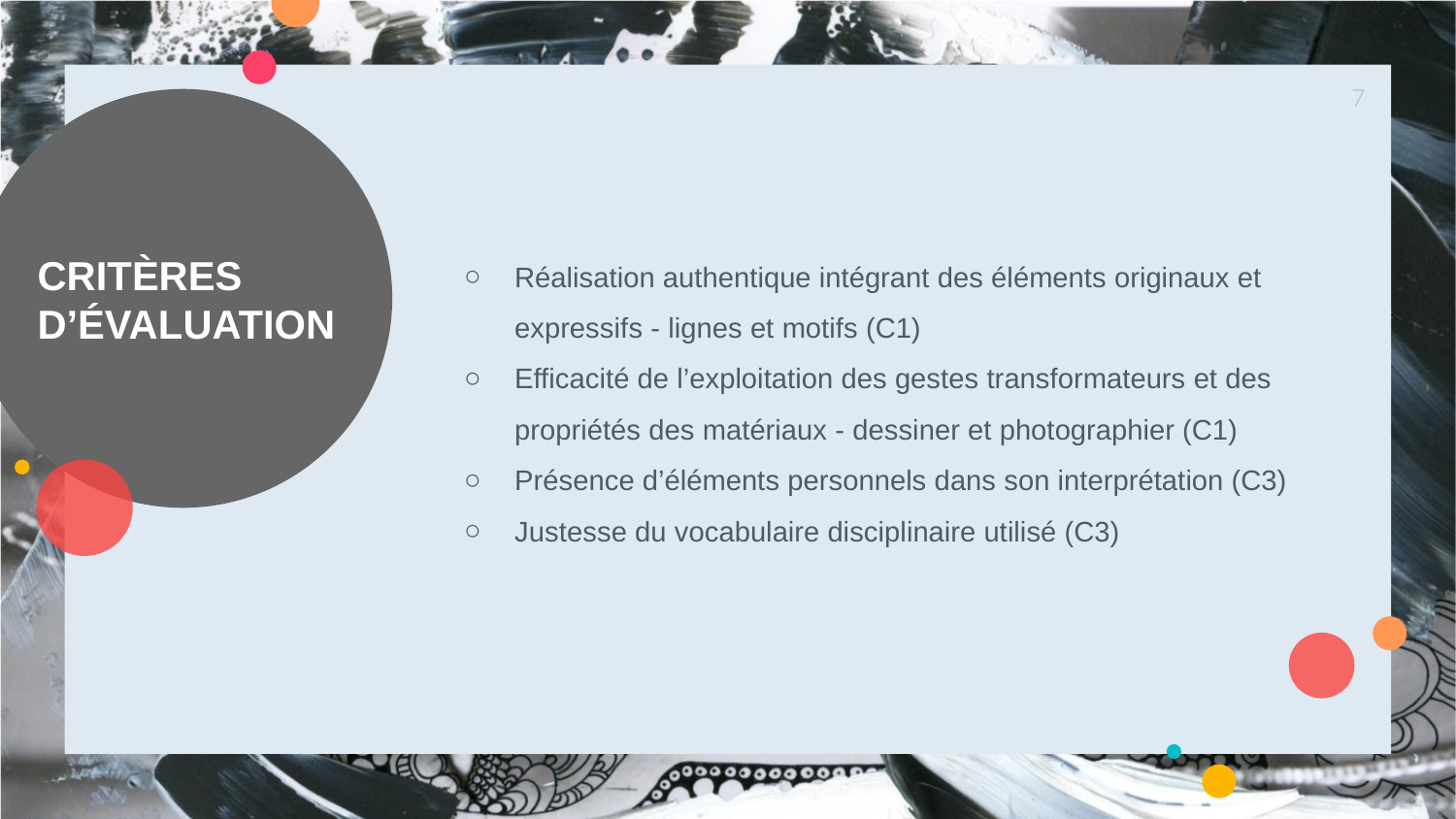

7
# CRITÈRES D’ÉVALUATION
Réalisation authentique intégrant des éléments originaux et expressifs - lignes et motifs (C1)
Efficacité de l’exploitation des gestes transformateurs et des propriétés des matériaux - dessiner et photographier (C1)
Présence d’éléments personnels dans son interprétation (C3)
Justesse du vocabulaire disciplinaire utilisé (C3)